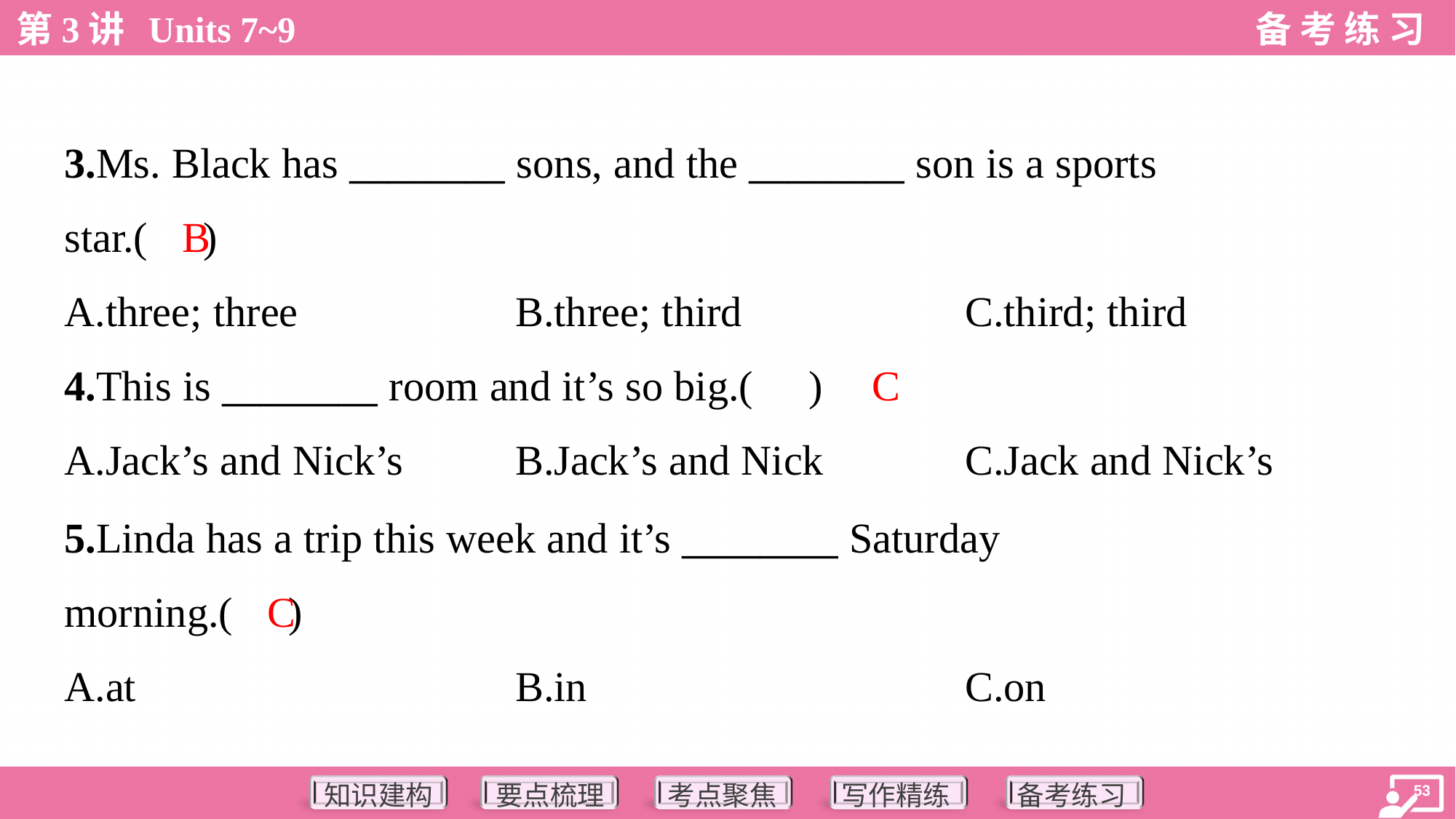

3.Ms. Black has ________ sons, and the ________ son is a sports
star.(     )
B
A.three; three	B.three; third	C.third; third
C
4.This is ________ room and it’s so big.(     )
A.Jack’s and Nick’s	B.Jack’s and Nick	C.Jack and Nick’s
5.Linda has a trip this week and it’s ________ Saturday
morning.(     )
C
A.at	B.in	C.on